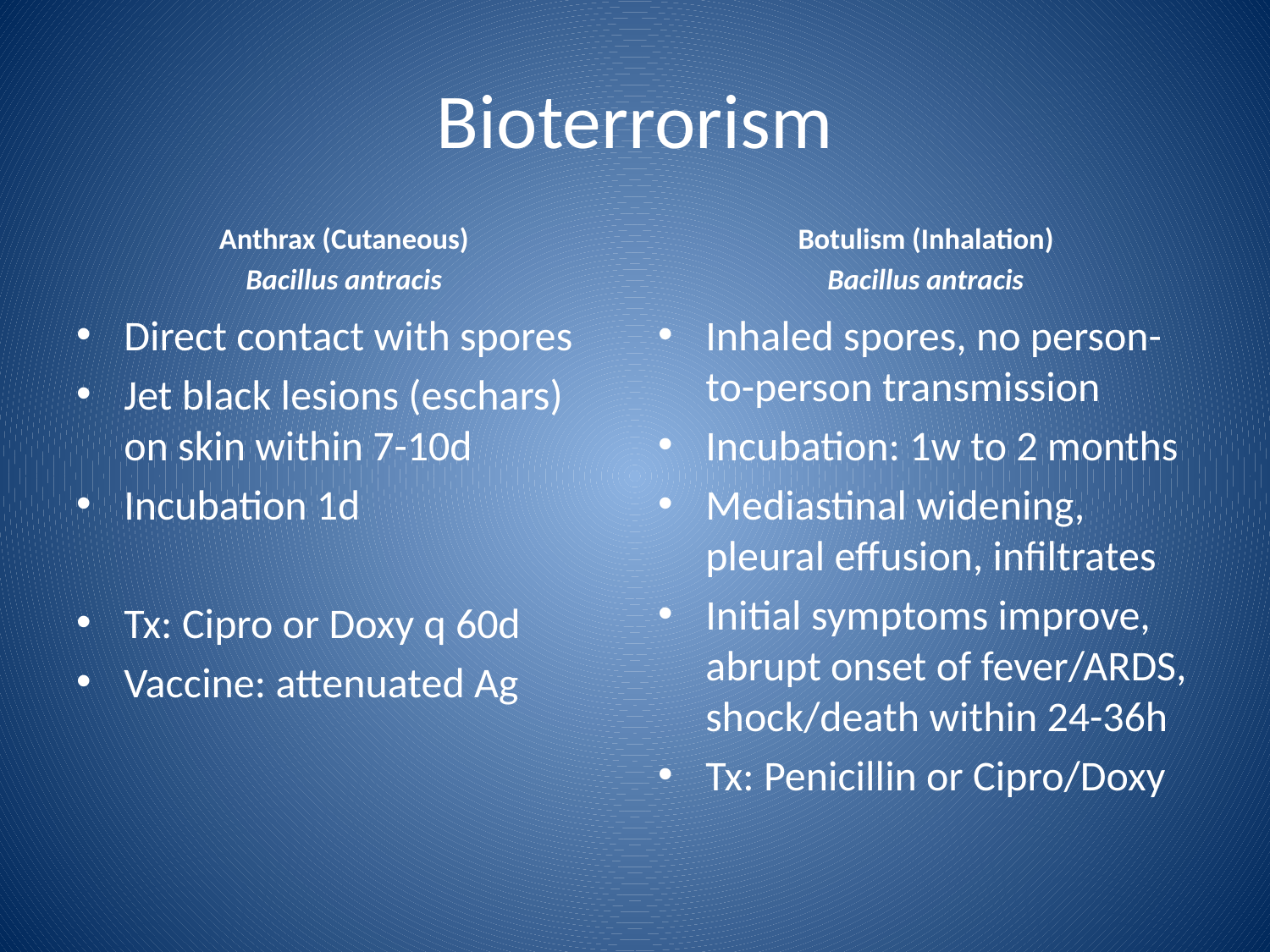

# Bioterrorism
Anthrax (Cutaneous)
Bacillus antracis
Botulism (Inhalation)
Bacillus antracis
Direct contact with spores
Jet black lesions (eschars) on skin within 7-10d
Incubation 1d

Tx: Cipro or Doxy q 60d
Vaccine: attenuated Ag
Inhaled spores, no person-to-person transmission
Incubation: 1w to 2 months
Mediastinal widening, pleural effusion, infiltrates
Initial symptoms improve, abrupt onset of fever/ARDS, shock/death within 24-36h
Tx: Penicillin or Cipro/Doxy